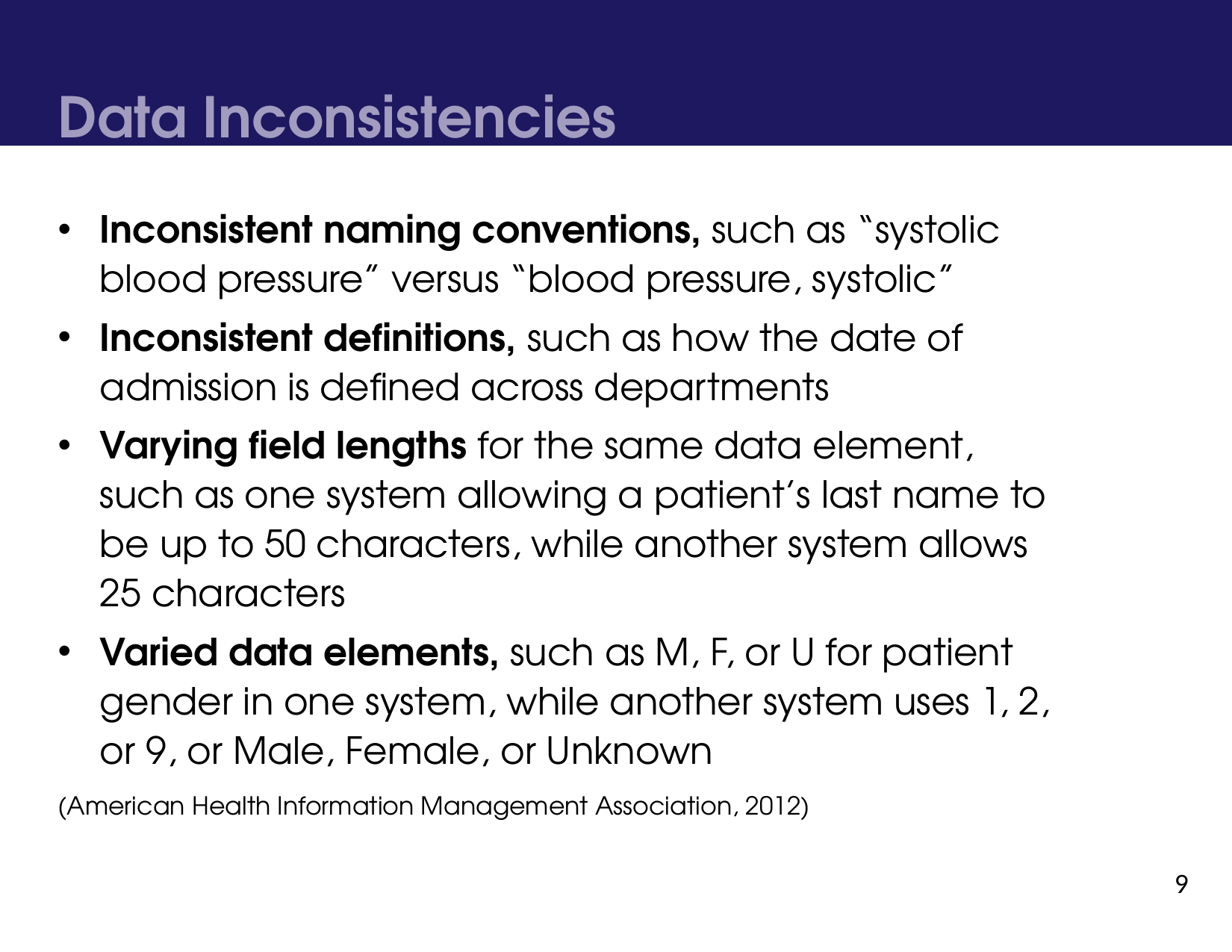

# Data Inconsistencies
Inconsistent naming conventions, such as “systolic blood pressure” versus “blood pressure, systolic”
Inconsistent definitions, such as how the date of admission is defined across departments
Varying field lengths for the same data element, such as one system allowing a patient’s last name to be up to 50 characters, while another system allows 25 characters
Varied data elements, such as M, F, or U for patient gender in one system, while another system uses 1, 2, or 9, or Male, Female, or Unknown
(American Health Information Management Association, 2012)
9